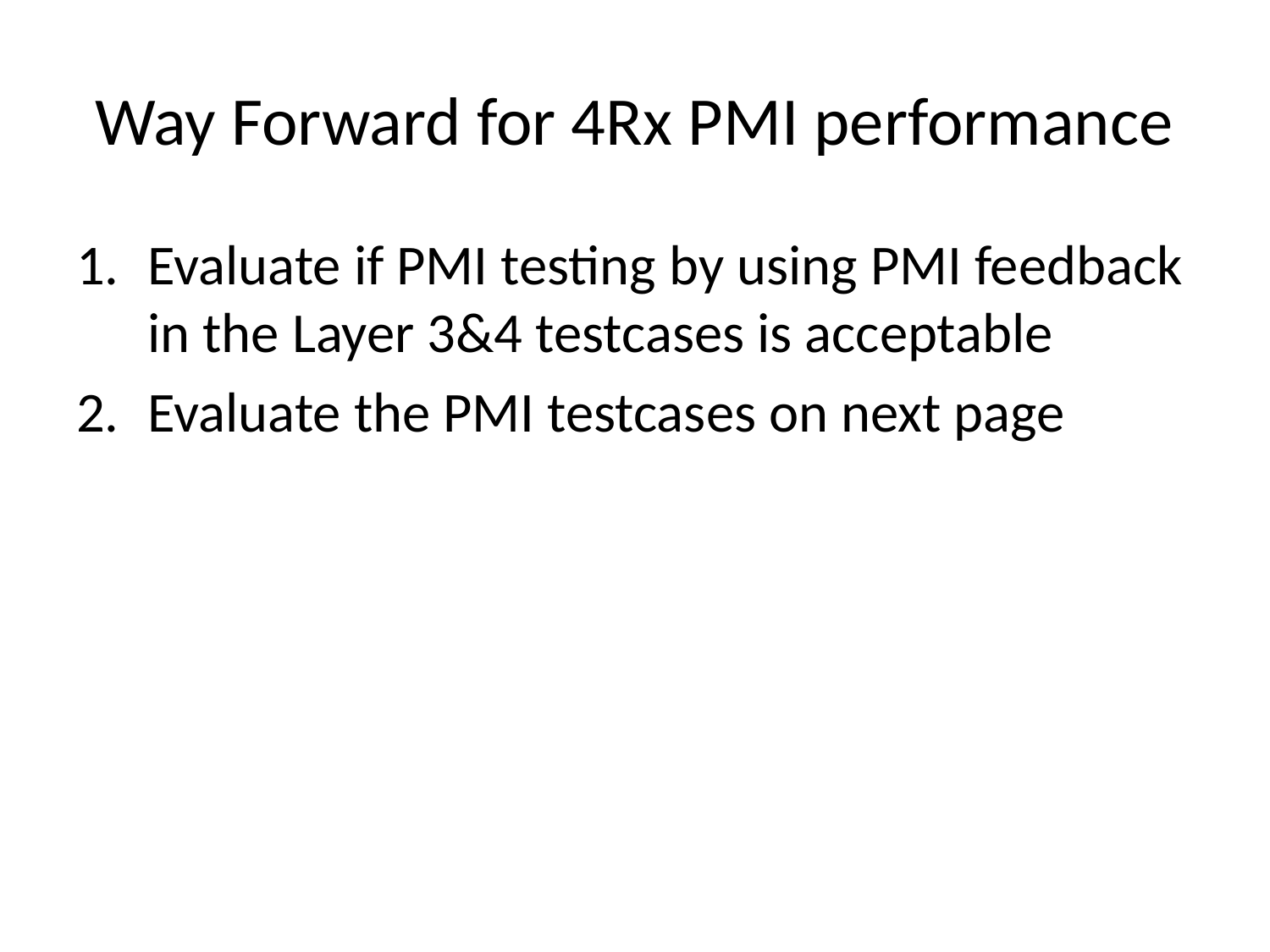

# Way Forward for 4Rx PMI performance
Evaluate if PMI testing by using PMI feedback in the Layer 3&4 testcases is acceptable
Evaluate the PMI testcases on next page